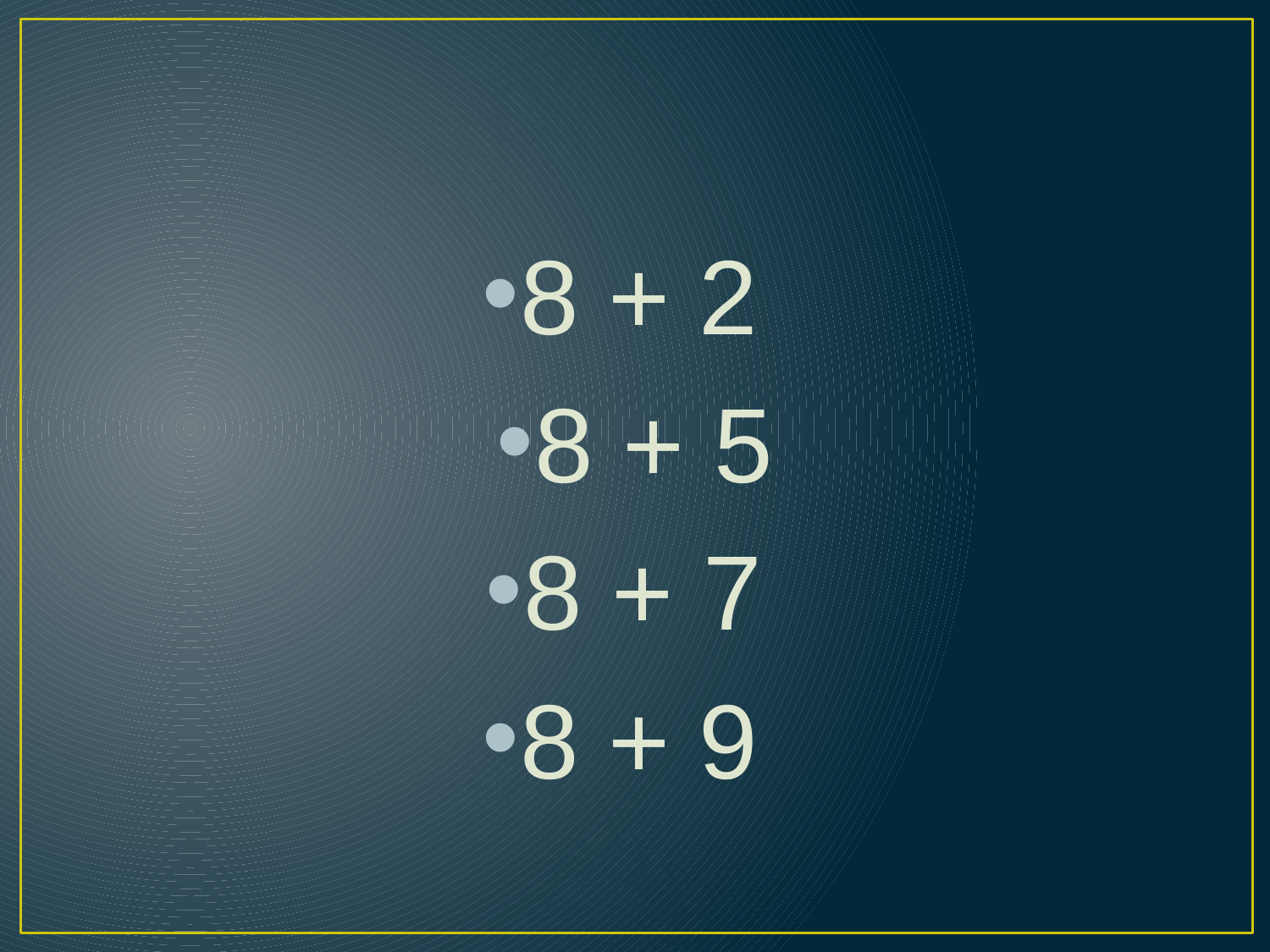

8 + 2
8 + 5
8 + 7
8 + 9